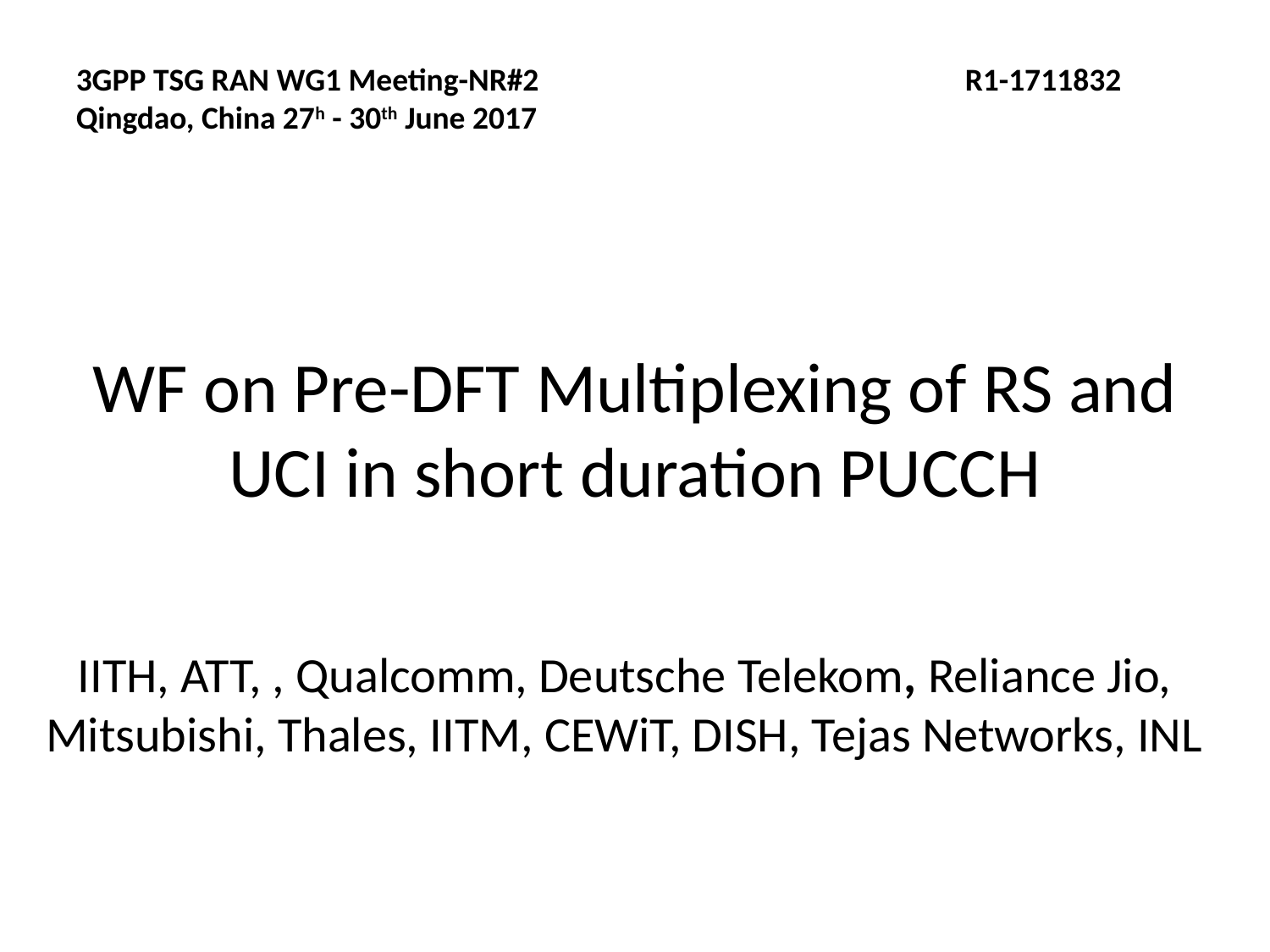

3GPP TSG RAN WG1 Meeting-NR#2				R1-1711832
Qingdao, China 27h - 30th June 2017
WF on Pre-DFT Multiplexing of RS and UCI in short duration PUCCH

IITH, ATT, , Qualcomm, Deutsche Telekom, Reliance Jio, Mitsubishi, Thales, IITM, CEWiT, DISH, Tejas Networks, INL